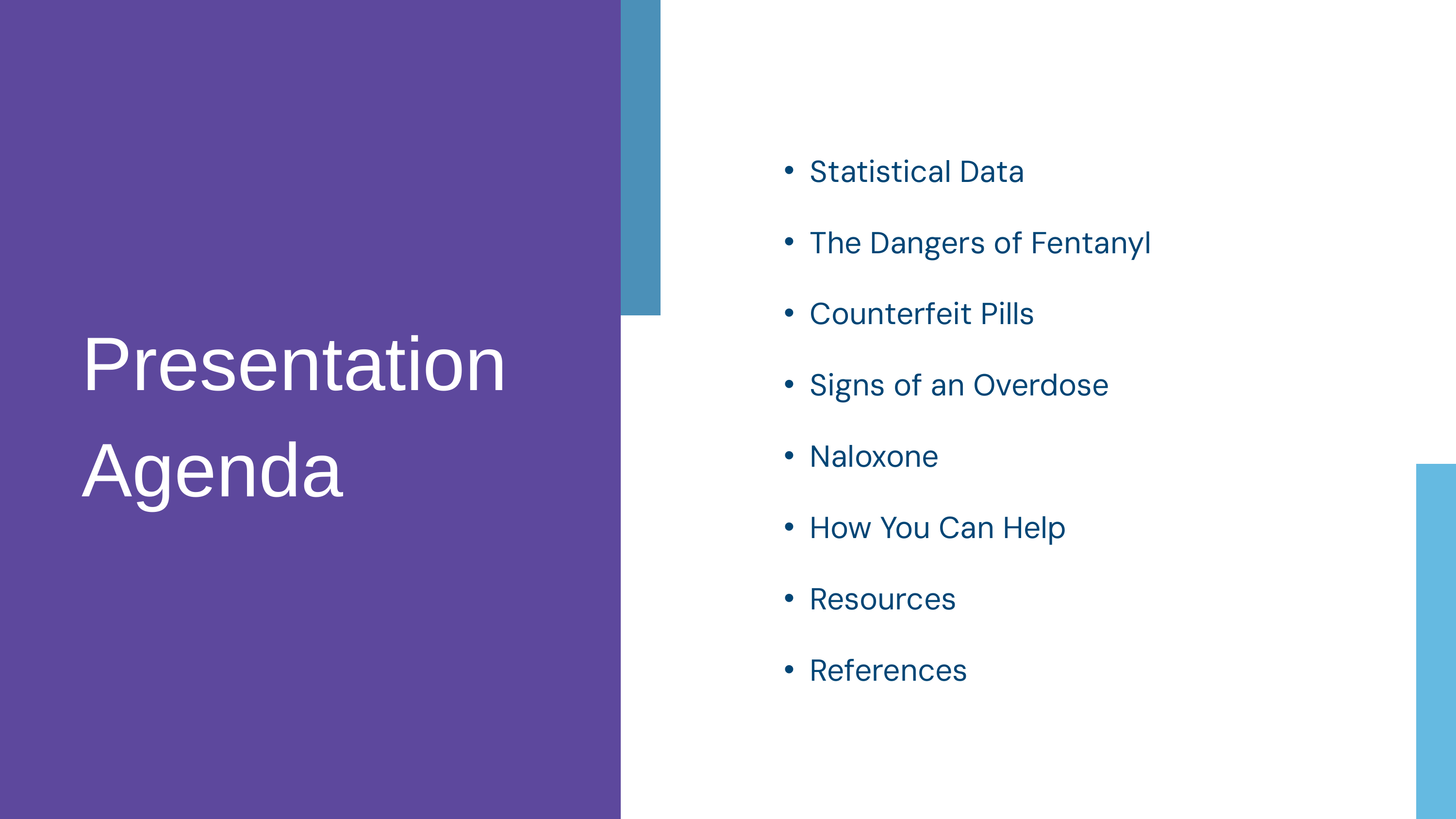

Statistical Data
The Dangers of Fentanyl
Counterfeit Pills
Presentation Agenda
Signs of an Overdose
Naloxone

How You Can Help
Resources
References